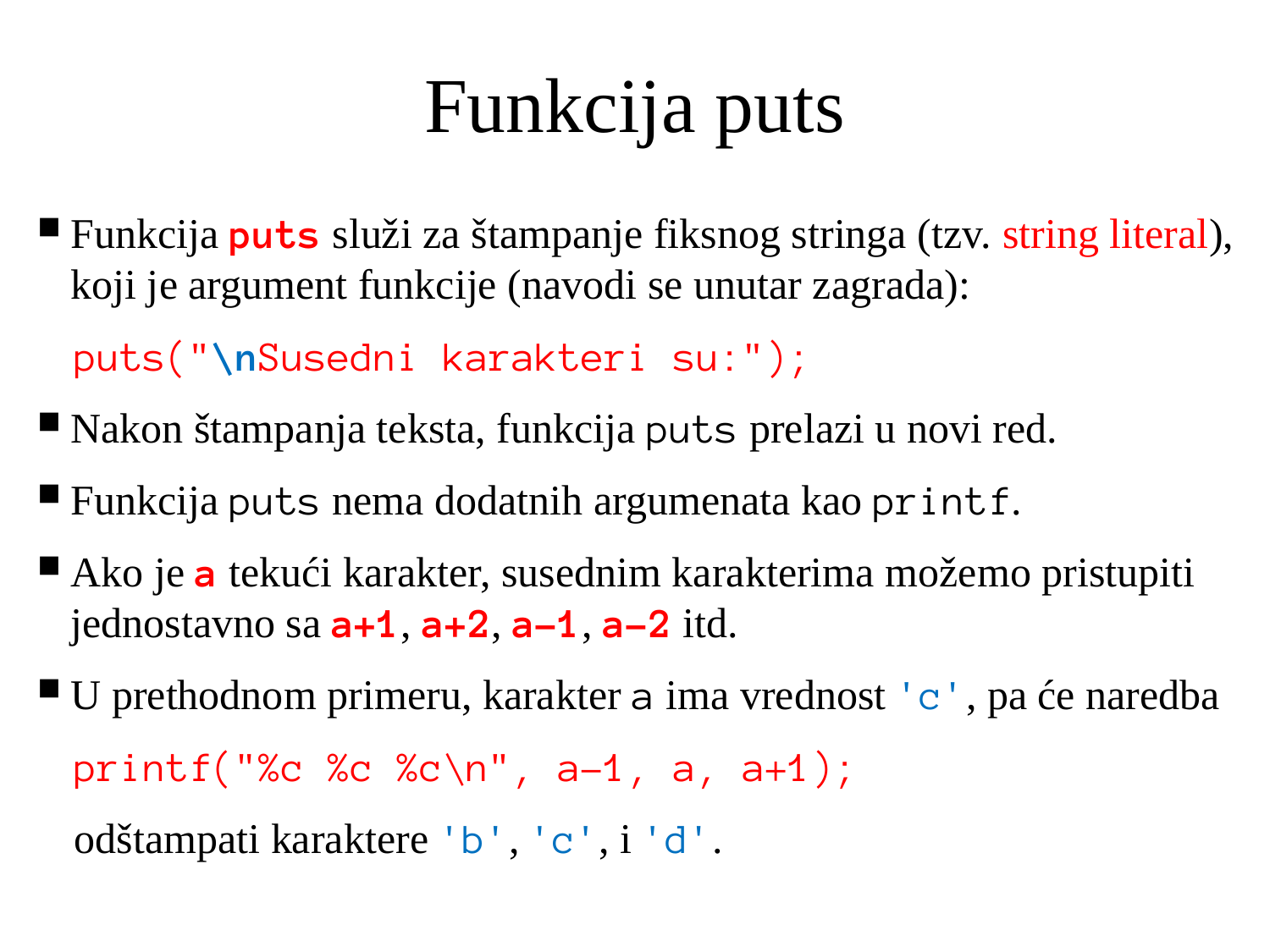

# Funkcija puts
Funkcija puts služi za štampanje fiksnog stringa (tzv. string literal), koji je argument funkcije (navodi se unutar zagrada):
puts("\nSusedni karakteri su:");
Nakon štampanja teksta, funkcija puts prelazi u novi red.
Funkcija puts nema dodatnih argumenata kao printf.
Ako je a tekući karakter, susednim karakterima možemo pristupiti jednostavno sa a+1, a+2, a-1, a-2 itd.
U prethodnom primeru, karakter a ima vrednost 'c', pa će naredba
printf("%c %c %c\n", a-1, a, a+1);
odštampati karaktere 'b', 'c', i 'd'.